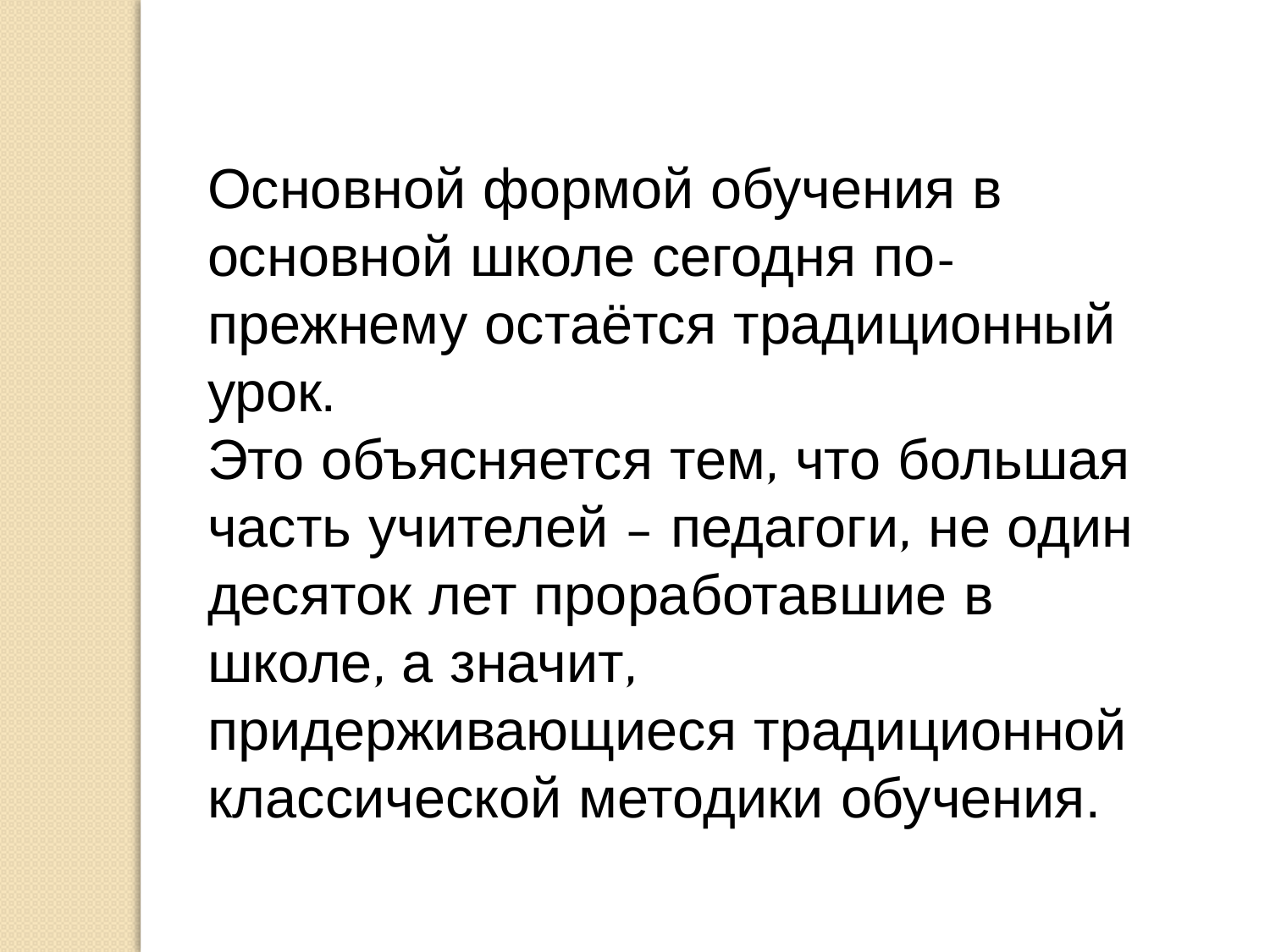

Основной формой обучения в основной школе сегодня по-прежнему остаётся традиционный урок.
Это объясняется тем, что большая часть учителей – педагоги, не один десяток лет проработавшие в школе, а значит, придерживающиеся традиционной классической методики обучения.